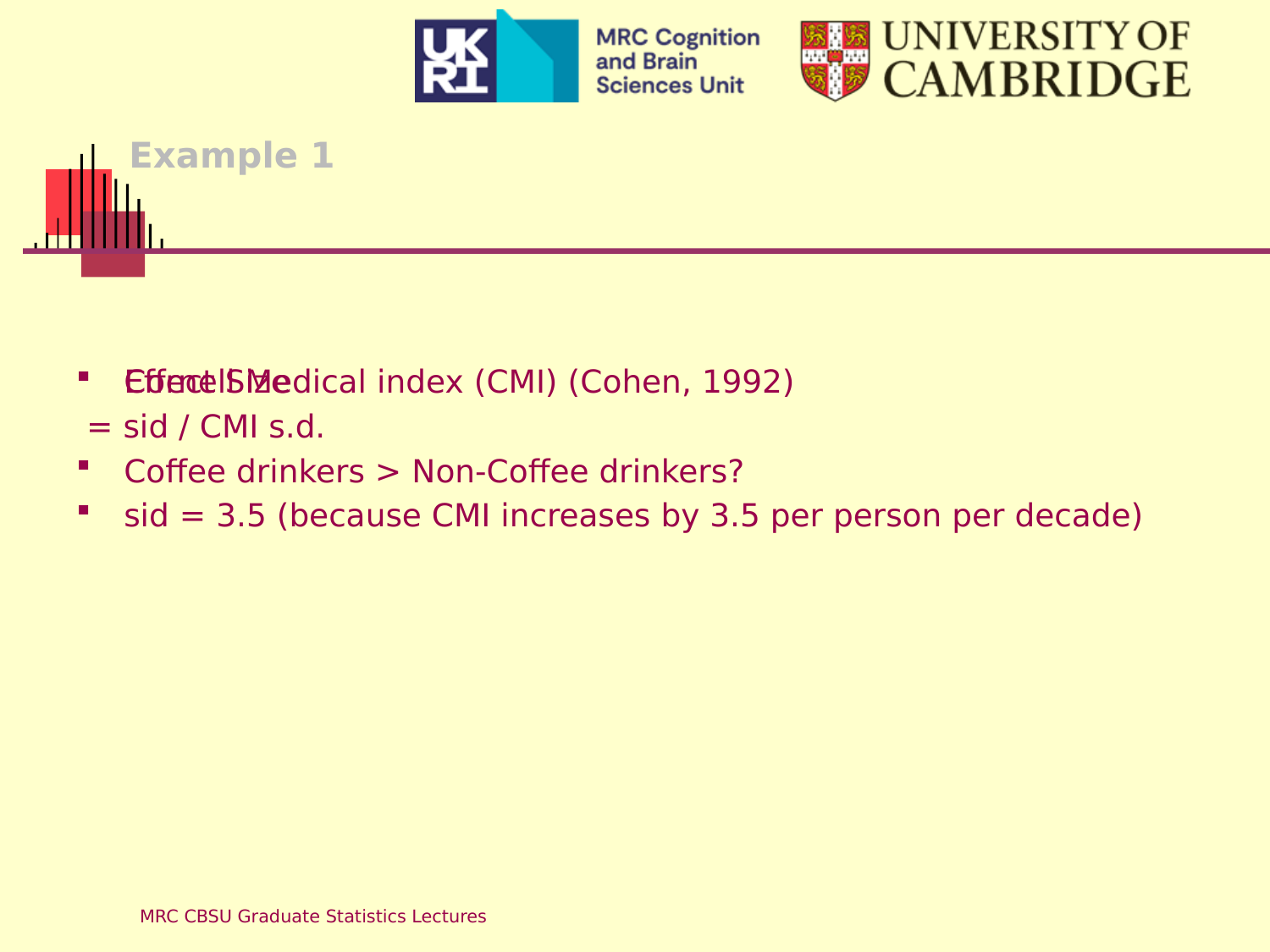

# Example 1

Cornell Medical index (CMI) (Cohen, 1992)

Coffee drinkers > Non-Coffee drinkers?

Effect Size
 = sid / CMI s.d.

sid = 3.5 (because CMI increases by 3.5 per person per decade)

MRC CBSU Graduate Statistics Lectures